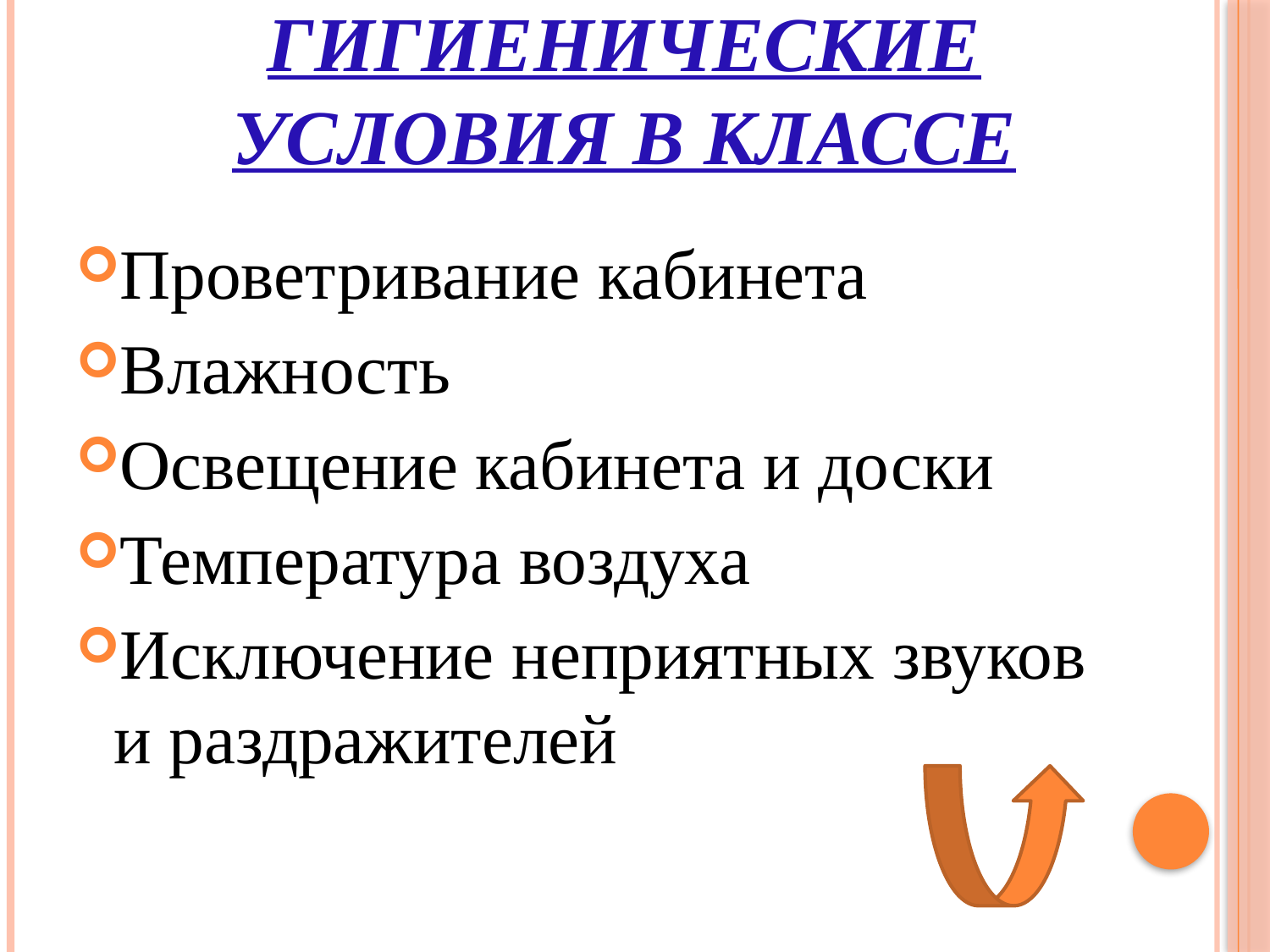

# Обстановка и гигиенические условия в классе
Проветривание кабинета
Влажность
Освещение кабинета и доски
Температура воздуха
Исключение неприятных звуков и раздражителей